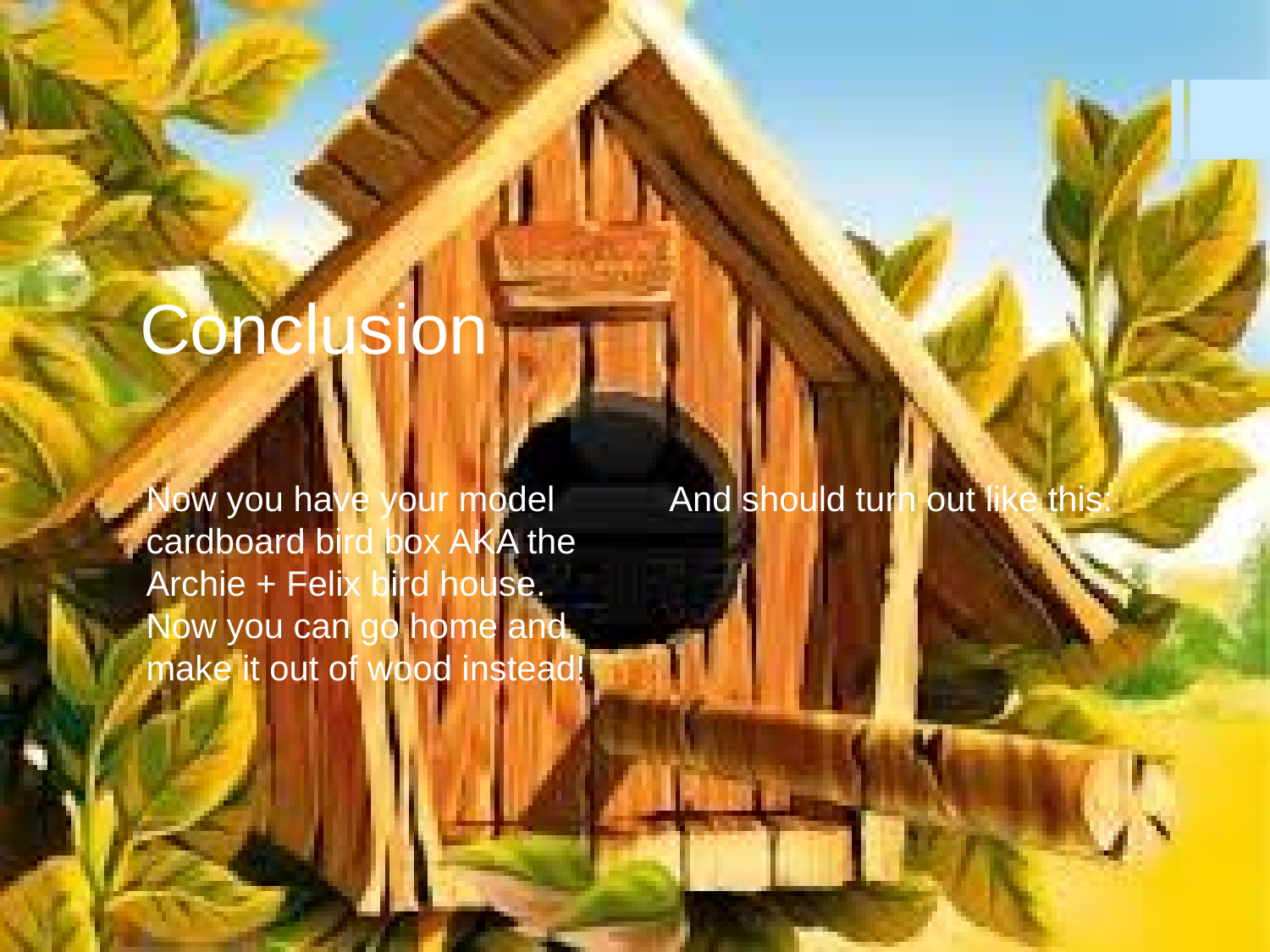

# Conclusion

Now you have your model cardboard bird box AKA the Archie + Felix bird house. Now you can go home and make it out of wood instead!
And should turn out like this: